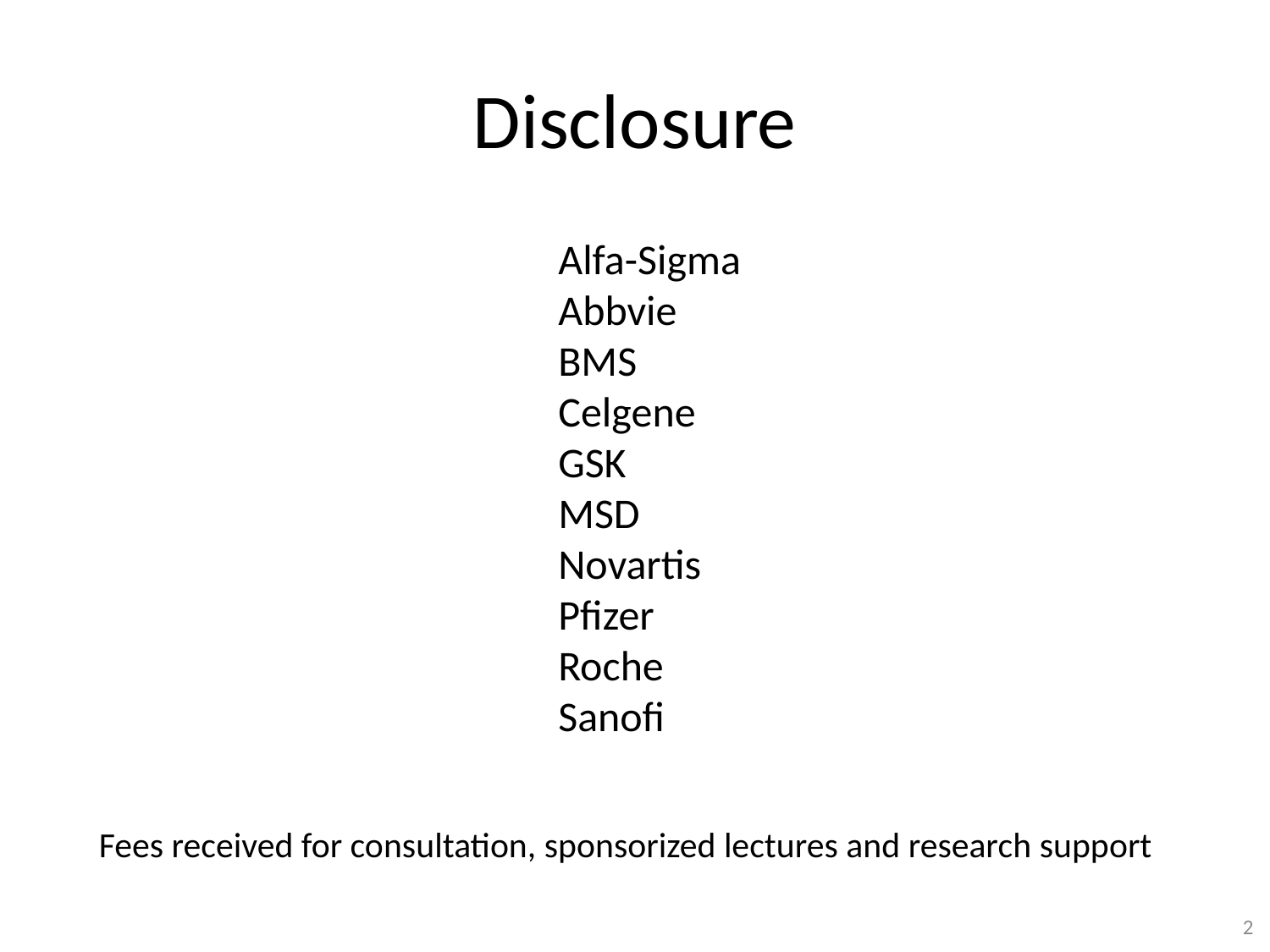

# Disclosure
Alfa-Sigma
Abbvie
BMS
Celgene
GSK
MSD
Novartis
Pfizer
Roche
Sanofi
Fees received for consultation, sponsorized lectures and research support
2